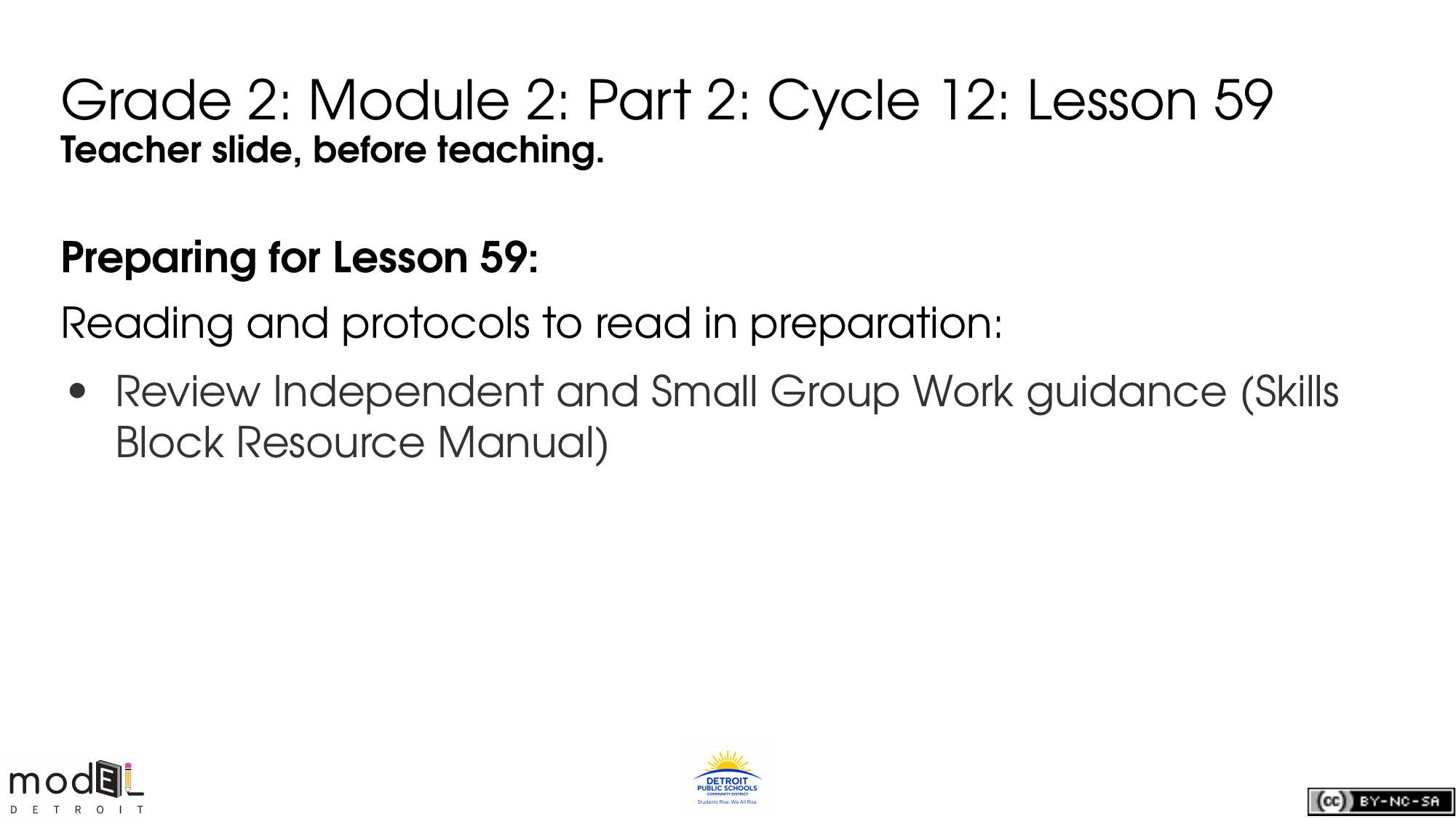

# Grade 2: Module 2: Part 2: Cycle 12: Lesson 59
Teacher slide, before teaching.
Preparing for Lesson 59:
Reading and protocols to read in preparation:
Review Independent and Small Group Work guidance (Skills Block Resource Manual)